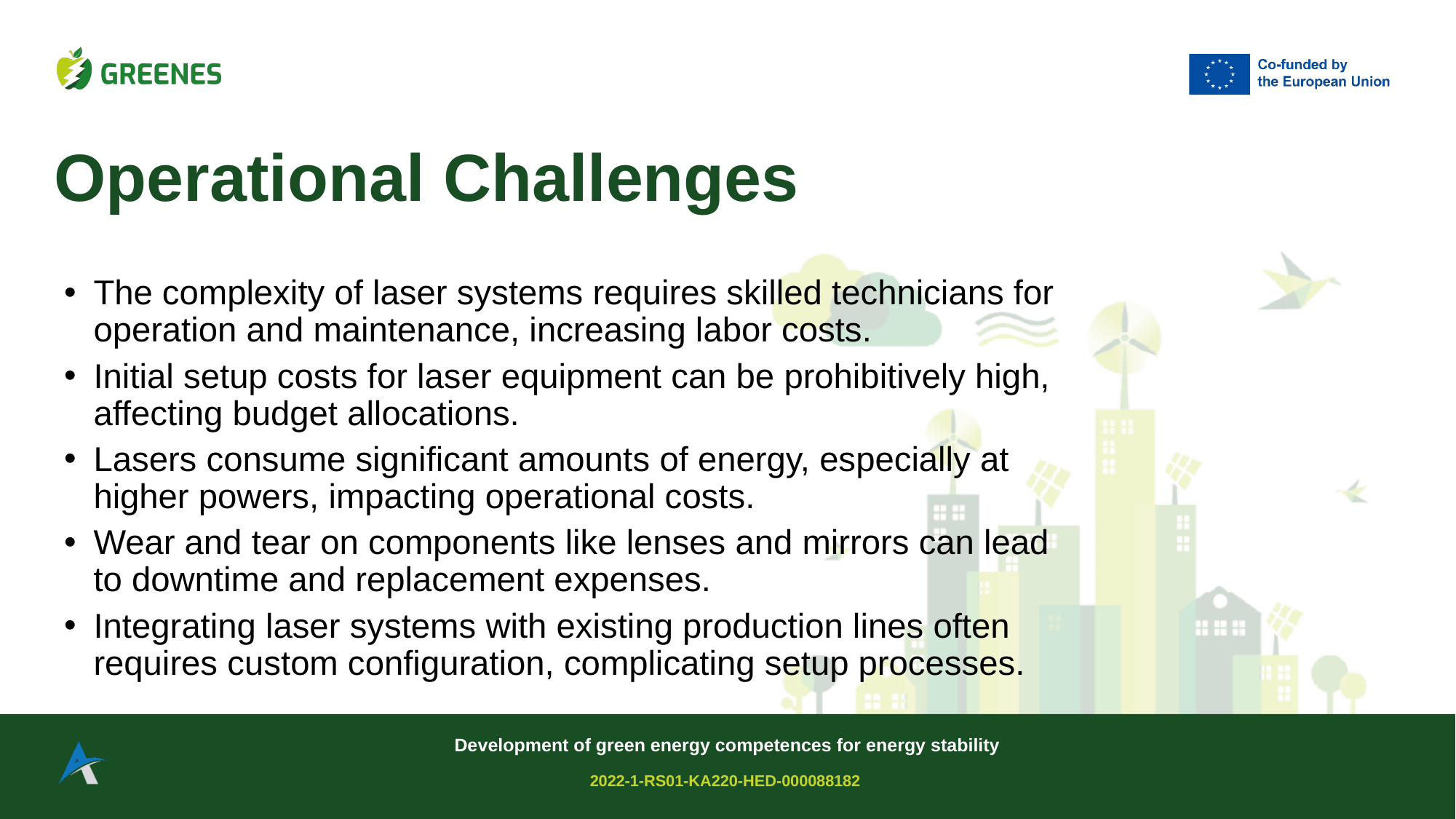

# Operational Challenges
The complexity of laser systems requires skilled technicians for operation and maintenance, increasing labor costs.
Initial setup costs for laser equipment can be prohibitively high, affecting budget allocations.
Lasers consume significant amounts of energy, especially at higher powers, impacting operational costs.
Wear and tear on components like lenses and mirrors can lead to downtime and replacement expenses.
Integrating laser systems with existing production lines often requires custom configuration, complicating setup processes.